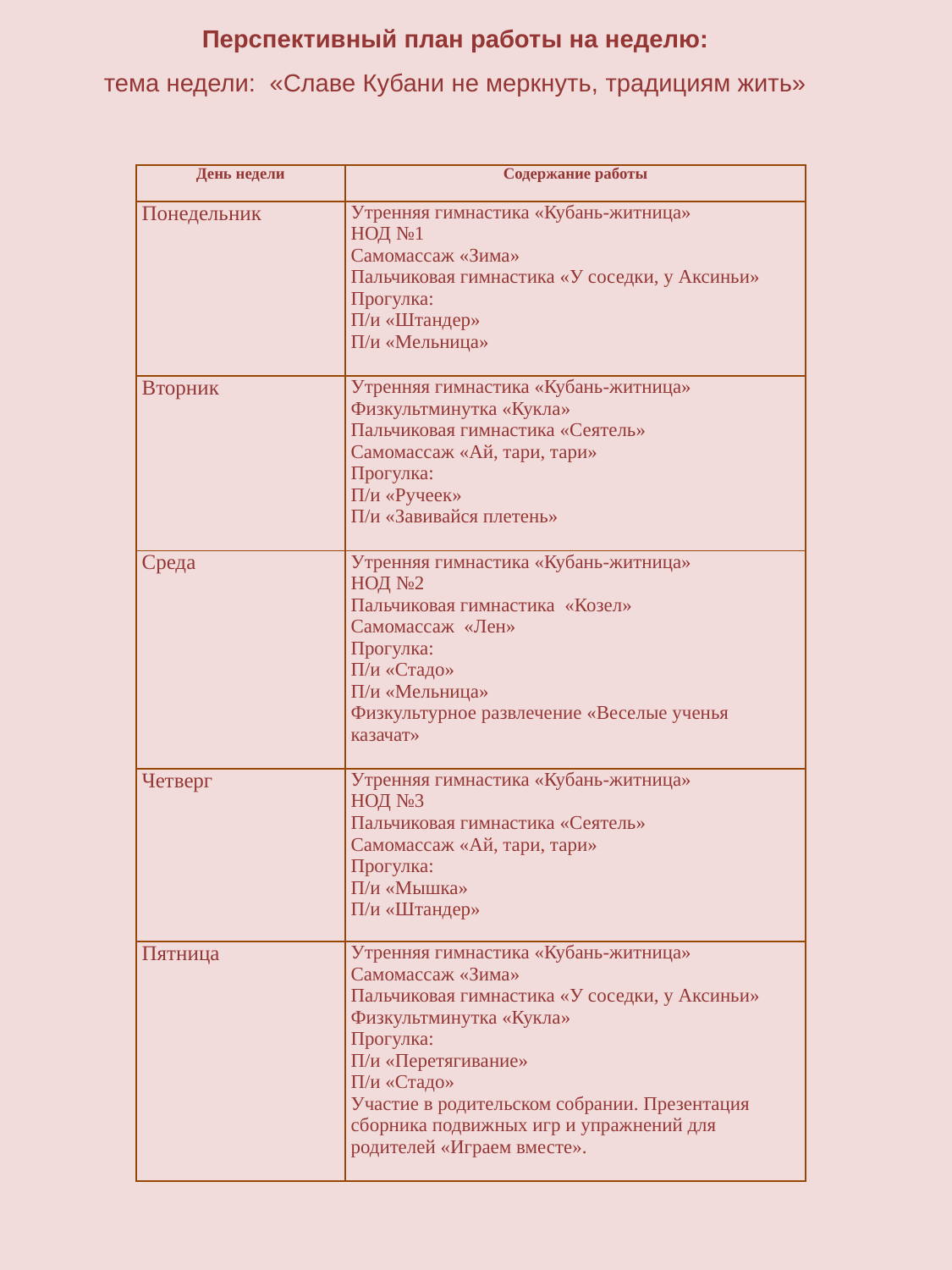

Перспективный план работы на неделю:

тема недели:  «Славе Кубани не меркнуть, традициям жить»

| День недели | Содержание работы |
| --- | --- |
| Понедельник | Утренняя гимнастика «Кубань-житница» НОД №1 Самомассаж «Зима» Пальчиковая гимнастика «У соседки, у Аксиньи» Прогулка: П/и «Штандер» П/и «Мельница» |
| Вторник | Утренняя гимнастика «Кубань-житница» Физкультминутка «Кукла» Пальчиковая гимнастика «Сеятель» Самомассаж «Ай, тари, тари» Прогулка: П/и «Ручеек» П/и «Завивайся плетень» |
| Среда | Утренняя гимнастика «Кубань-житница» НОД №2 Пальчиковая гимнастика «Козел» Самомассаж «Лен» Прогулка: П/и «Стадо» П/и «Мельница» Физкультурное развлечение «Веселые ученья казачат» |
| Четверг | Утренняя гимнастика «Кубань-житница» НОД №3 Пальчиковая гимнастика «Сеятель» Самомассаж «Ай, тари, тари» Прогулка: П/и «Мышка» П/и «Штандер» |
| Пятница | Утренняя гимнастика «Кубань-житница» Самомассаж «Зима» Пальчиковая гимнастика «У соседки, у Аксиньи» Физкультминутка «Кукла» Прогулка: П/и «Перетягивание» П/и «Стадо» Участие в родительском собрании. Презентация сборника подвижных игр и упражнений для родителей «Играем вместе». |